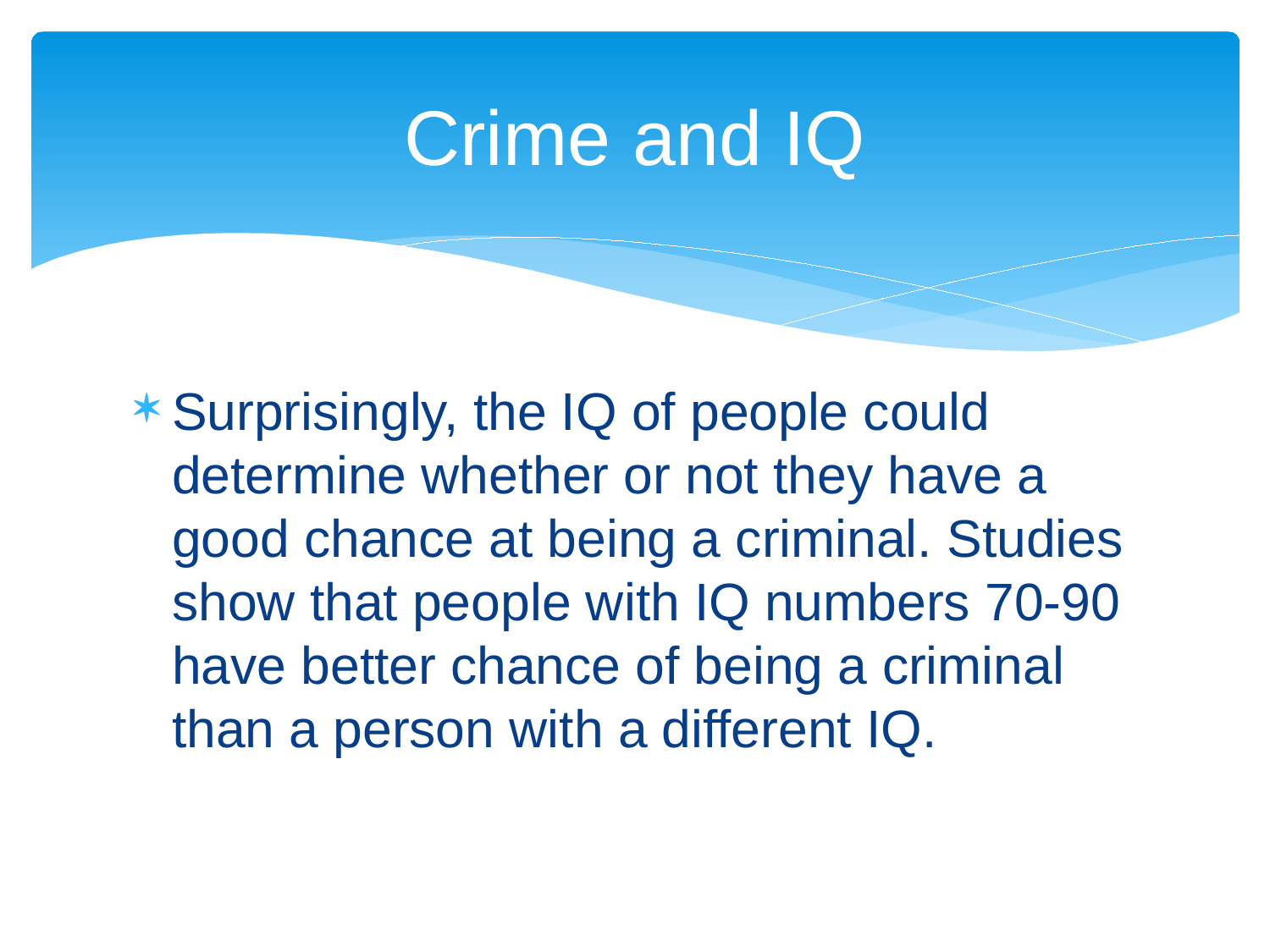

# Crime and IQ
Surprisingly, the IQ of people could determine whether or not they have a good chance at being a criminal. Studies show that people with IQ numbers 70-90 have better chance of being a criminal than a person with a different IQ.